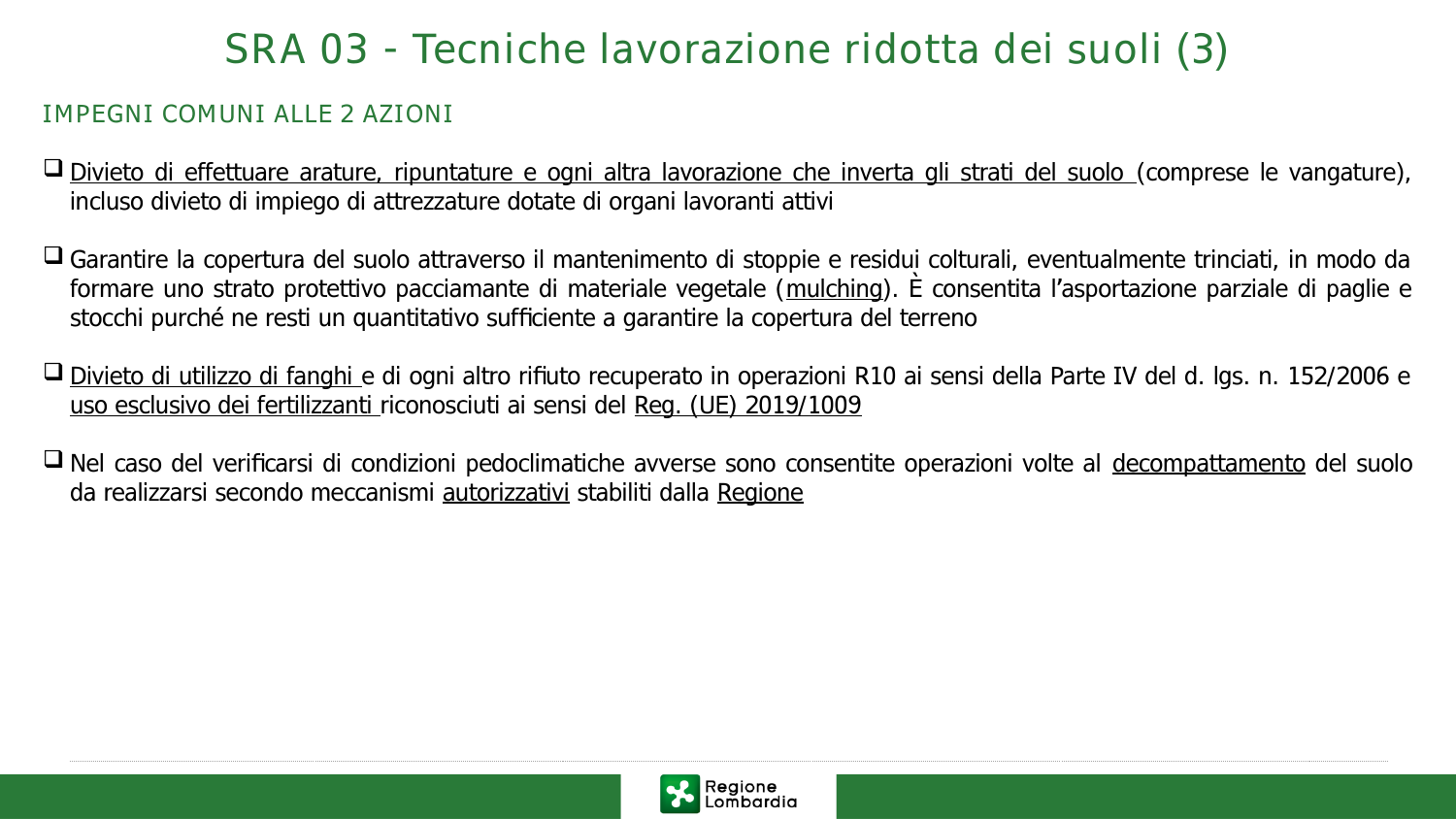

# SRA 03 - Tecniche lavorazione ridotta dei suoli (3)
IMPEGNI COMUNI ALLE 2 AZIONI

Divieto di effettuare arature, ripuntature e ogni altra lavorazione che inverta gli strati del suolo (comprese le vangature), incluso divieto di impiego di attrezzature dotate di organi lavoranti attivi

Garantire la copertura del suolo attraverso il mantenimento di stoppie e residui colturali, eventualmente trinciati, in modo da formare uno strato protettivo pacciamante di materiale vegetale (mulching). È consentita l’asportazione parziale di paglie e stocchi purché ne resti un quantitativo sufficiente a garantire la copertura del terreno

Divieto di utilizzo di fanghi e di ogni altro rifiuto recuperato in operazioni R10 ai sensi della Parte IV del d. lgs. n. 152/2006 e uso esclusivo dei fertilizzanti riconosciuti ai sensi del Reg. (UE) 2019/1009

Nel caso del verificarsi di condizioni pedoclimatiche avverse sono consentite operazioni volte al decompattamento del suolo da realizzarsi secondo meccanismi autorizzativi stabiliti dalla Regione